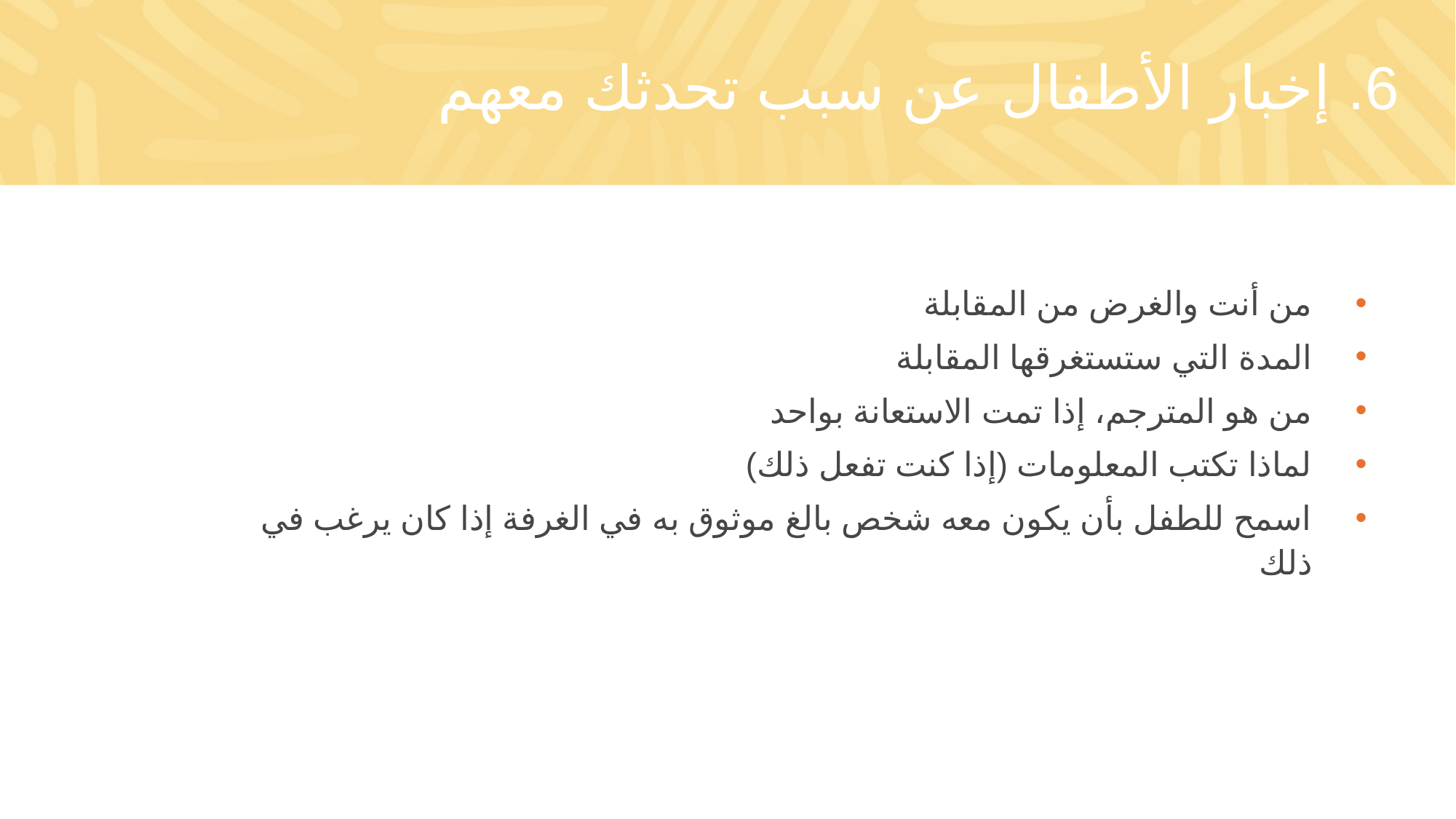

# 6. إخبار الأطفال عن سبب تحدثك معهم
من أنت والغرض من المقابلة
المدة التي ستستغرقها المقابلة
من هو المترجم، إذا تمت الاستعانة بواحد
لماذا تكتب المعلومات (إذا كنت تفعل ذلك)
اسمح للطفل بأن يكون معه شخص بالغ موثوق به في الغرفة إذا كان يرغب في ذلك